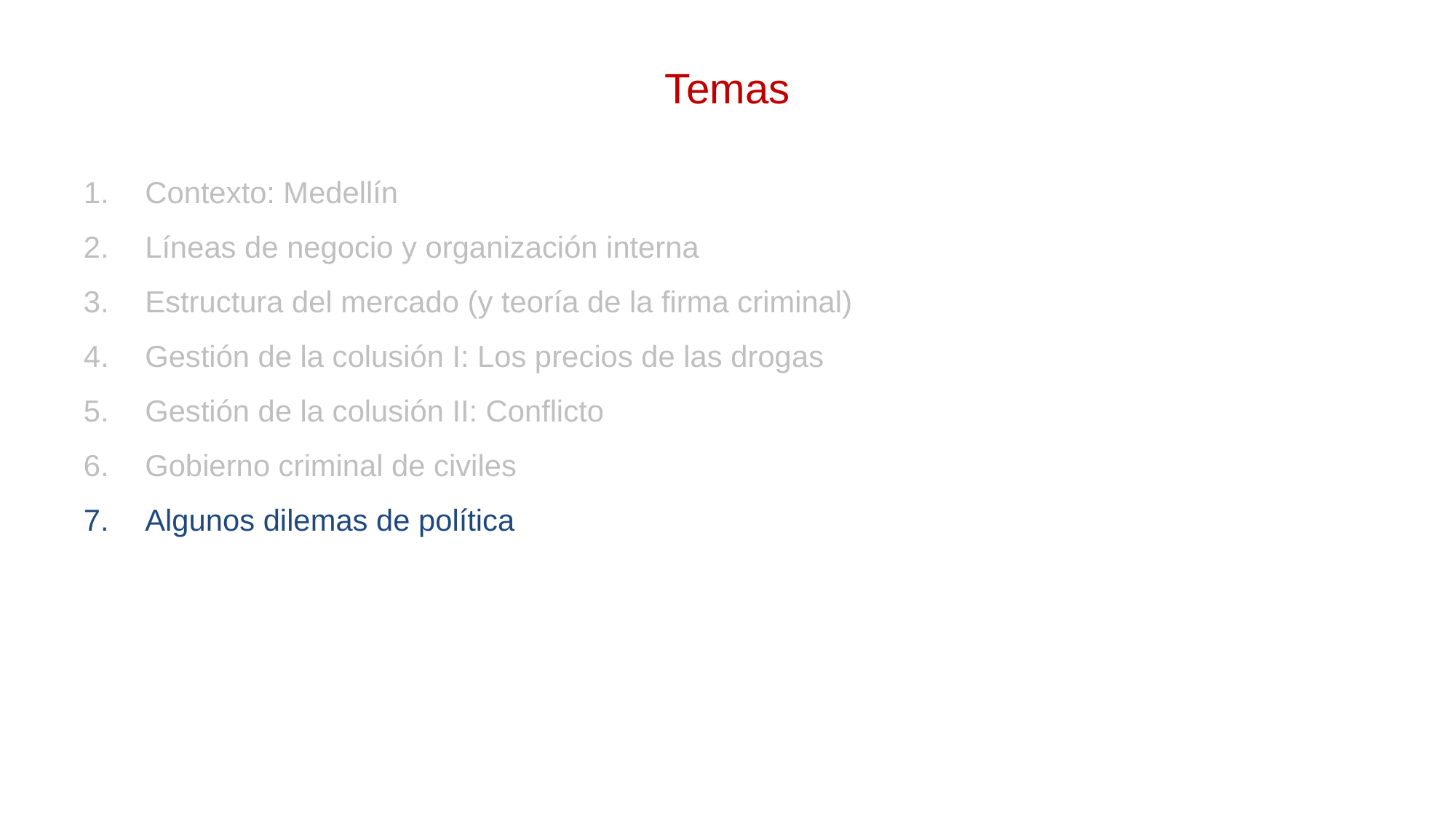

# Temas
Contexto: Medellín
Líneas de negocio y organización interna
Estructura del mercado (y teoría de la firma criminal)
Gestión de la colusión I: Los precios de las drogas
Gestión de la colusión II: Conflicto
Gobierno criminal de civiles
Algunos dilemas de política